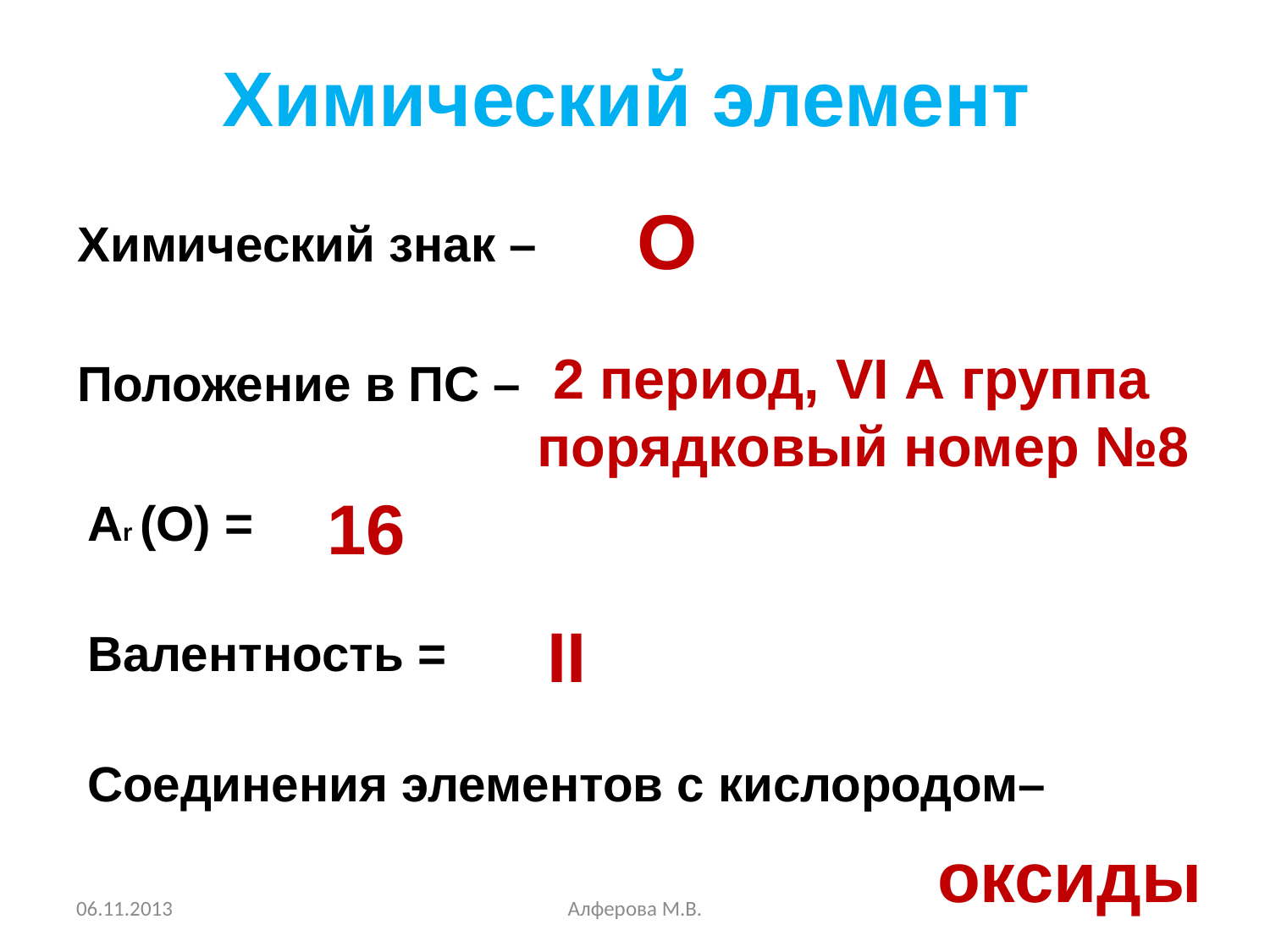

Химический элемент
O
Химический знак –
 2 период, VI А группа
порядковый номер №8
Положение в ПС –
16
Аr (O) =
II
Валентность =
Соединения элементов с кислородом–
оксиды
06.11.2013
Алферова М.В.